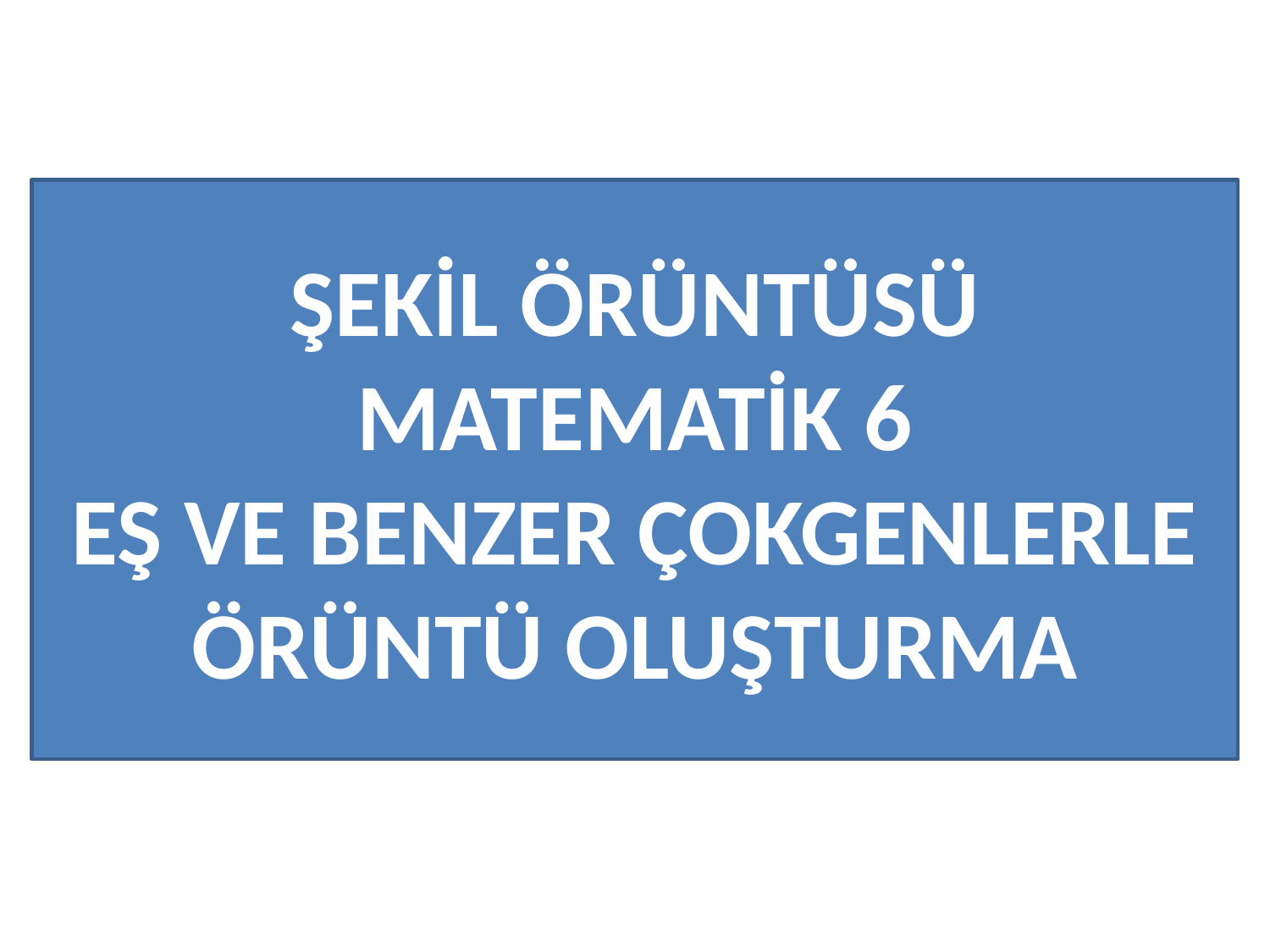

ŞEKİL ÖRÜNTÜSÜ
MATEMATİK 6
EŞ VE BENZER ÇOKGENLERLE ÖRÜNTÜ OLUŞTURMA